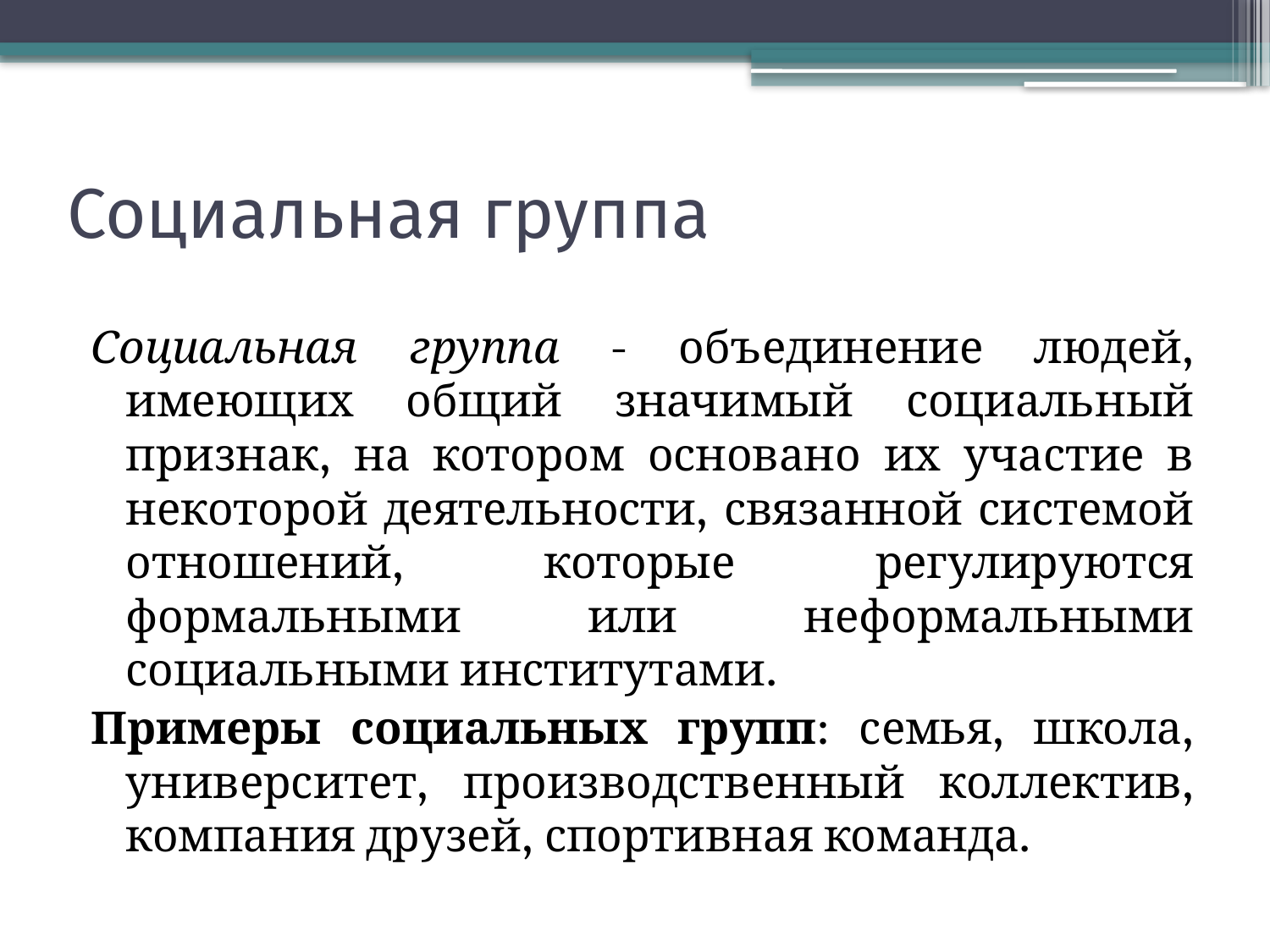

# Социальная группа
Социальная группа - объединение людей, имеющих общий значимый социальный признак, на котором основано их участие в некоторой деятельности, связанной системой отношений, которые регулируются формальными или неформальными социальными институтами.
Примеры социальных групп: семья, школа, университет, производственный коллектив, компания друзей, спортивная команда.